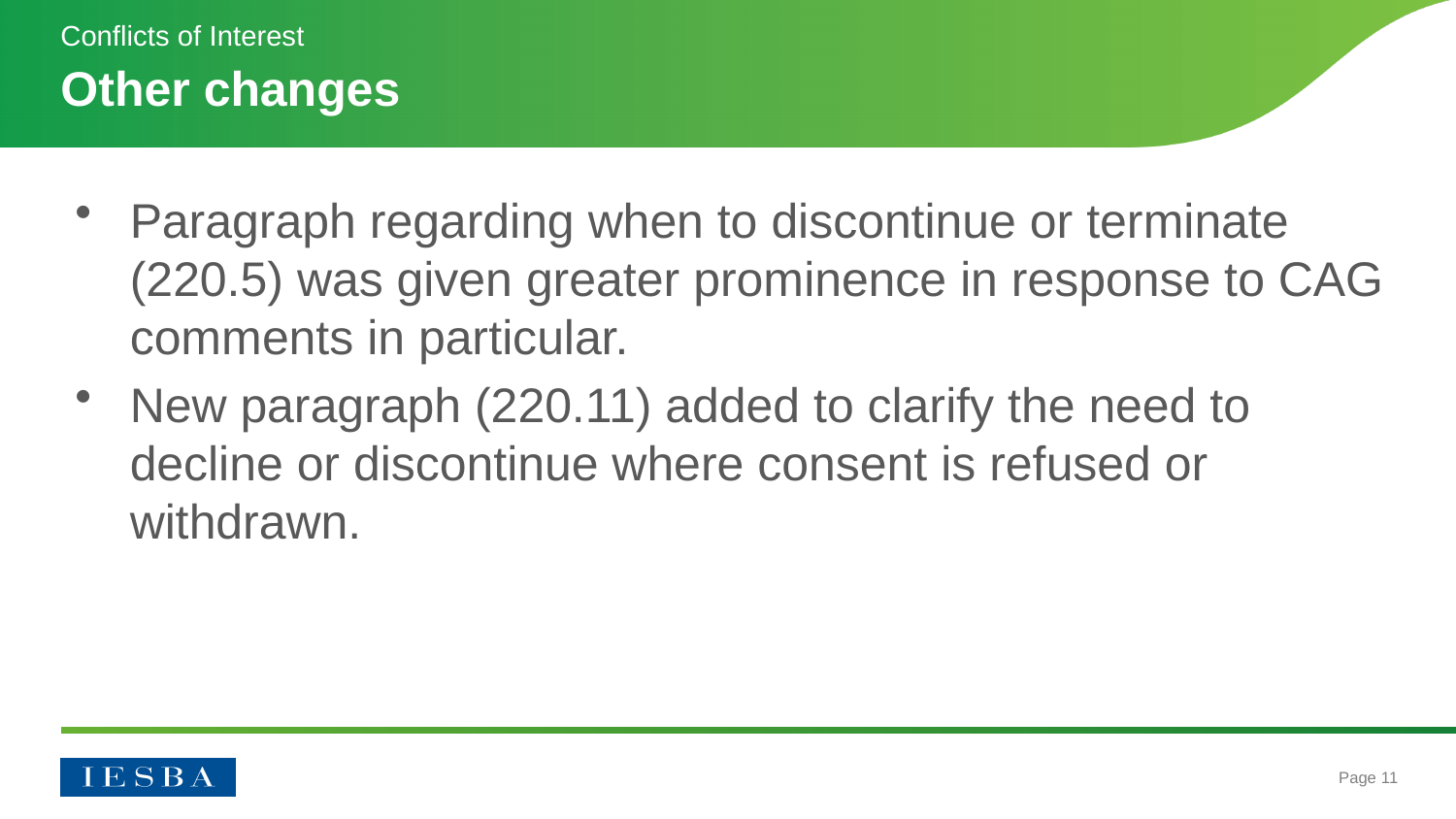

Conflicts of Interest
# Other changes
Paragraph regarding when to discontinue or terminate (220.5) was given greater prominence in response to CAG comments in particular.
New paragraph (220.11) added to clarify the need to decline or discontinue where consent is refused or withdrawn.